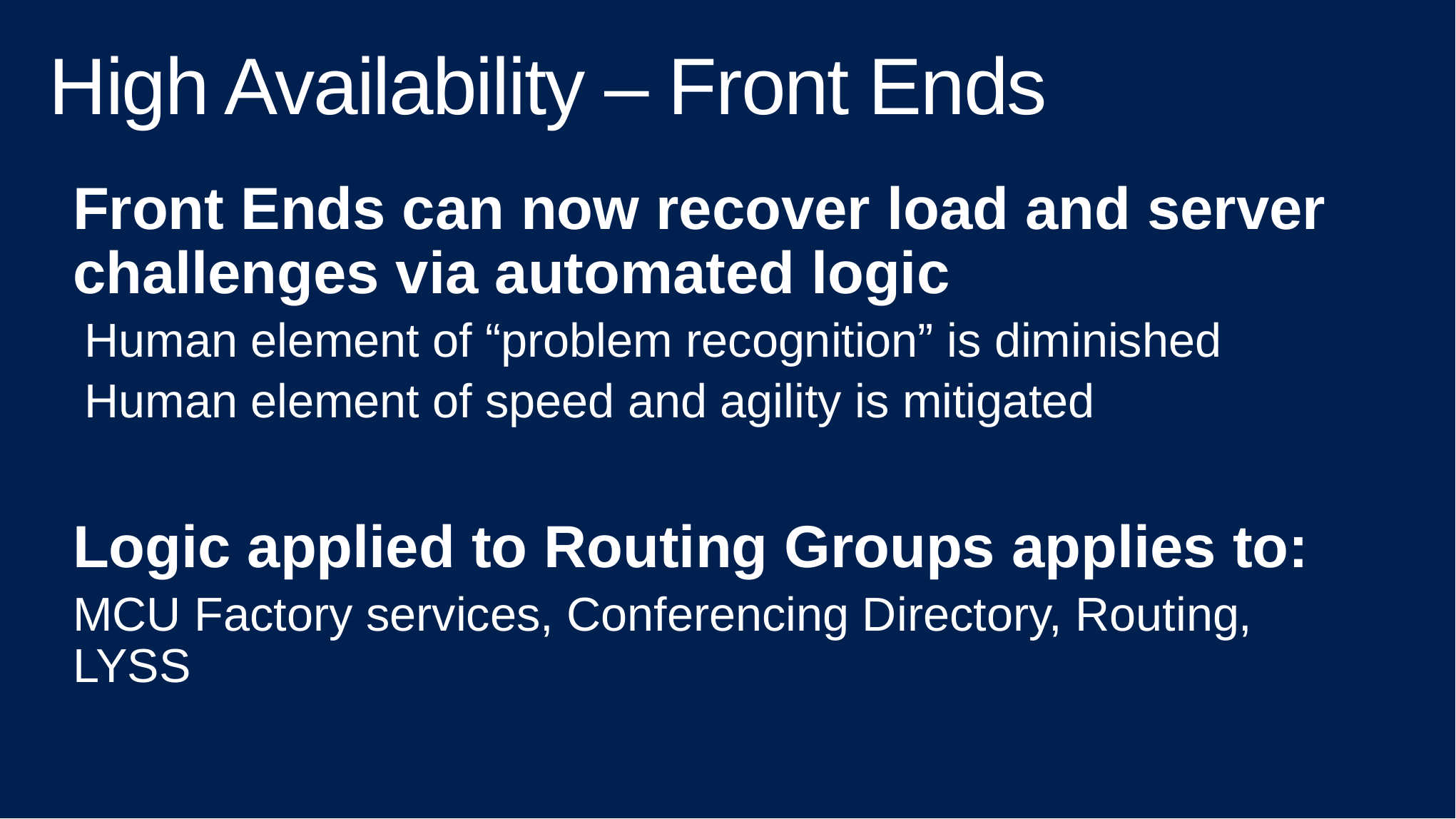

# High Availability – Front Ends
Front Ends can now recover load and server challenges via automated logic
Human element of “problem recognition” is diminished
Human element of speed and agility is mitigated

Logic applied to Routing Groups applies to:
MCU Factory services, Conferencing Directory, Routing, LYSS